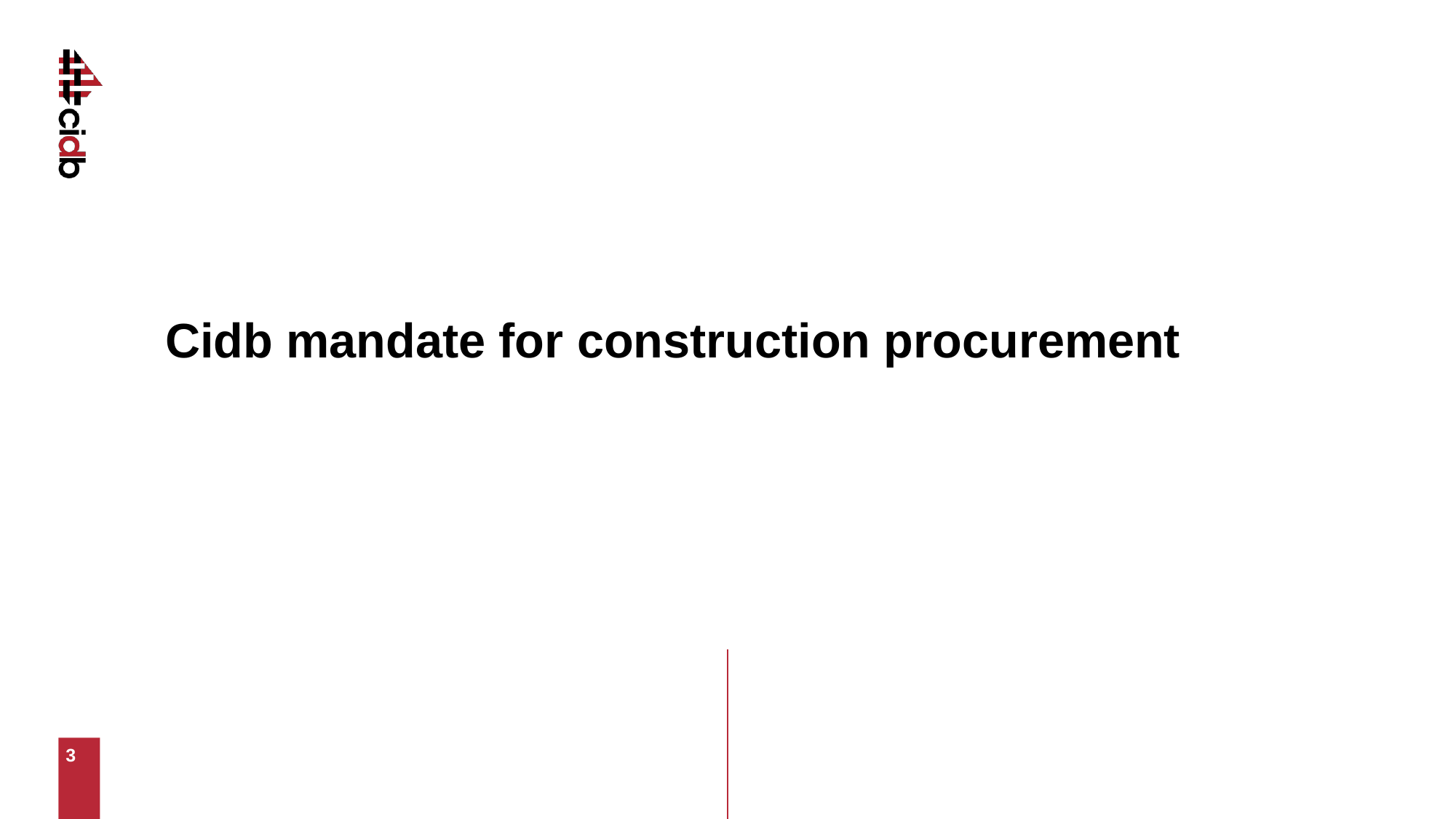

Cidb mandate for construction procurement

3
3